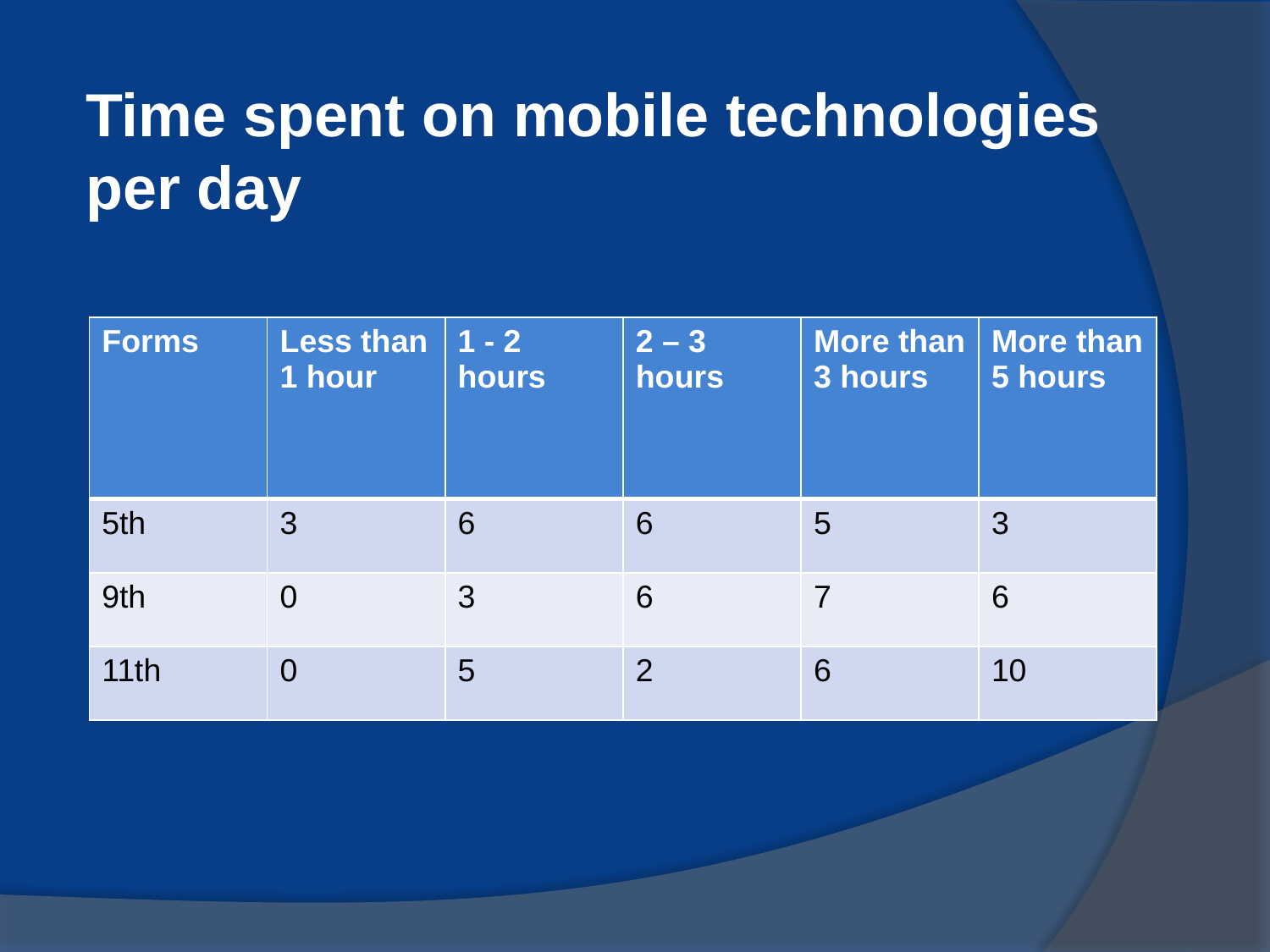

# Time spent on mobile technologies per day
| Forms | Less than 1 hour | 1 - 2 hours | 2 – 3 hours | More than 3 hours | More than 5 hours |
| --- | --- | --- | --- | --- | --- |
| 5th | 3 | 6 | 6 | 5 | 3 |
| 9th | 0 | 3 | 6 | 7 | 6 |
| 11th | 0 | 5 | 2 | 6 | 10 |